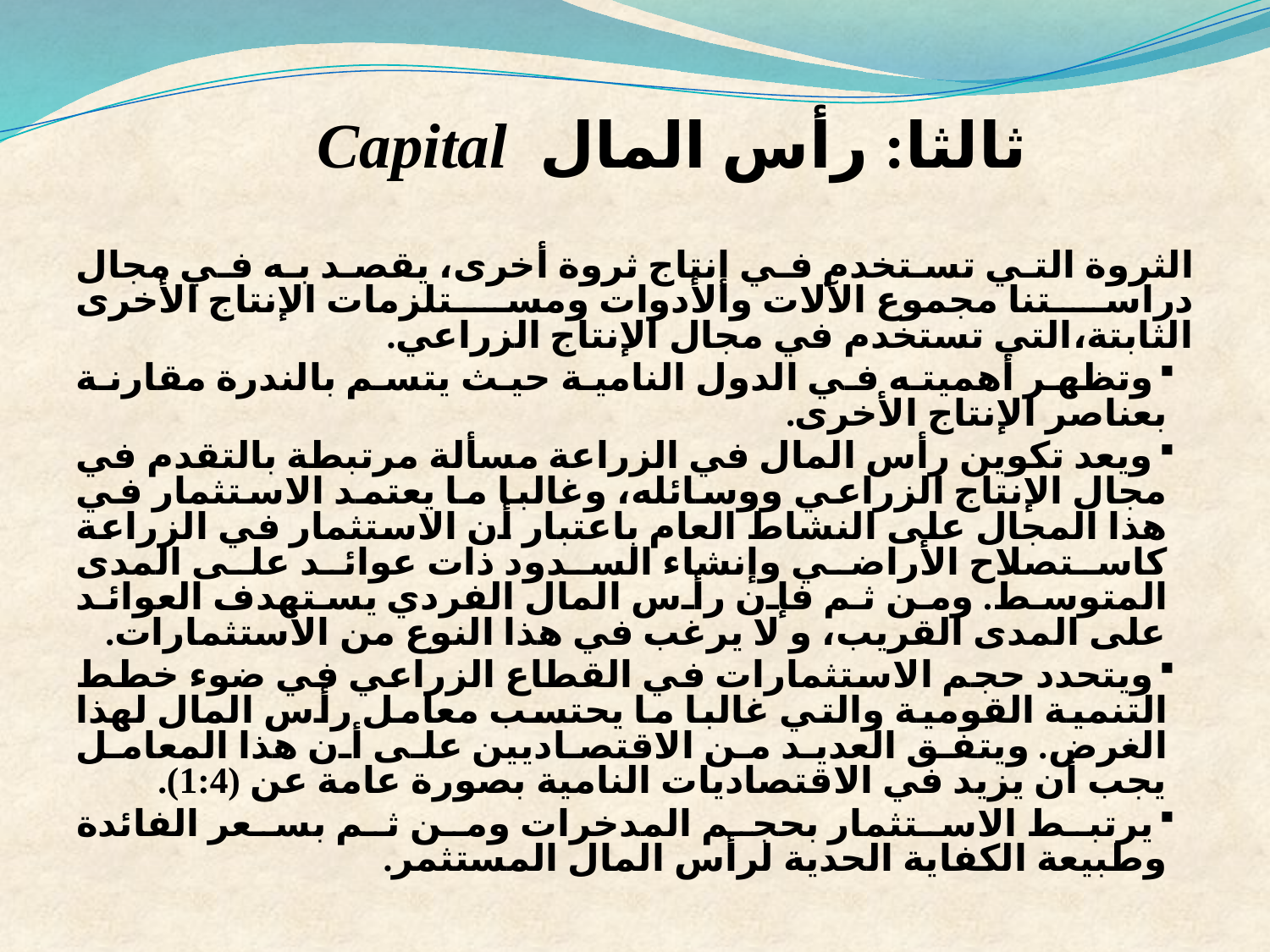

ثالثا: رأس المال  Capital
الثروة التي تستخدم في إنتاج ثروة أخرى، يقصد به في مجال دراستنا مجموع الآلات والأدوات ومستلزمات الإنتاج الأخرى الثابتة،التي تستخدم في مجال الإنتاج الزراعي.
وتظهر أهميته في الدول النامية حيث يتسم بالندرة مقارنة بعناصر الإنتاج الأخرى.
ويعد تكوين رأس المال في الزراعة مسألة مرتبطة بالتقدم في مجال الإنتاج الزراعي ووسائله، وغالبا ما يعتمد الاستثمار في هذا المجال على النشاط العام باعتبار أن الاستثمار في الزراعة كاستصلاح الأراضي وإنشاء السدود ذات عوائد على المدى المتوسط. ومن ثم فإن رأس المال الفردي يستهدف العوائد على المدى القريب، و لا يرغب في هذا النوع من الاستثمارات.
ويتحدد حجم الاستثمارات في القطاع الزراعي في ضوء خطط التنمية القومية والتي غالبا ما يحتسب معامل رأس المال لهذا الغرض. ويتفق العديد من الاقتصاديين على أن هذا المعامل يجب أن يزيد في الاقتصاديات النامية بصورة عامة عن (1:4).
يرتبط الاستثمار بحجم المدخرات ومن ثم بسعر الفائدة وطبيعة الكفاية الحدية لرأس المال المستثمر.